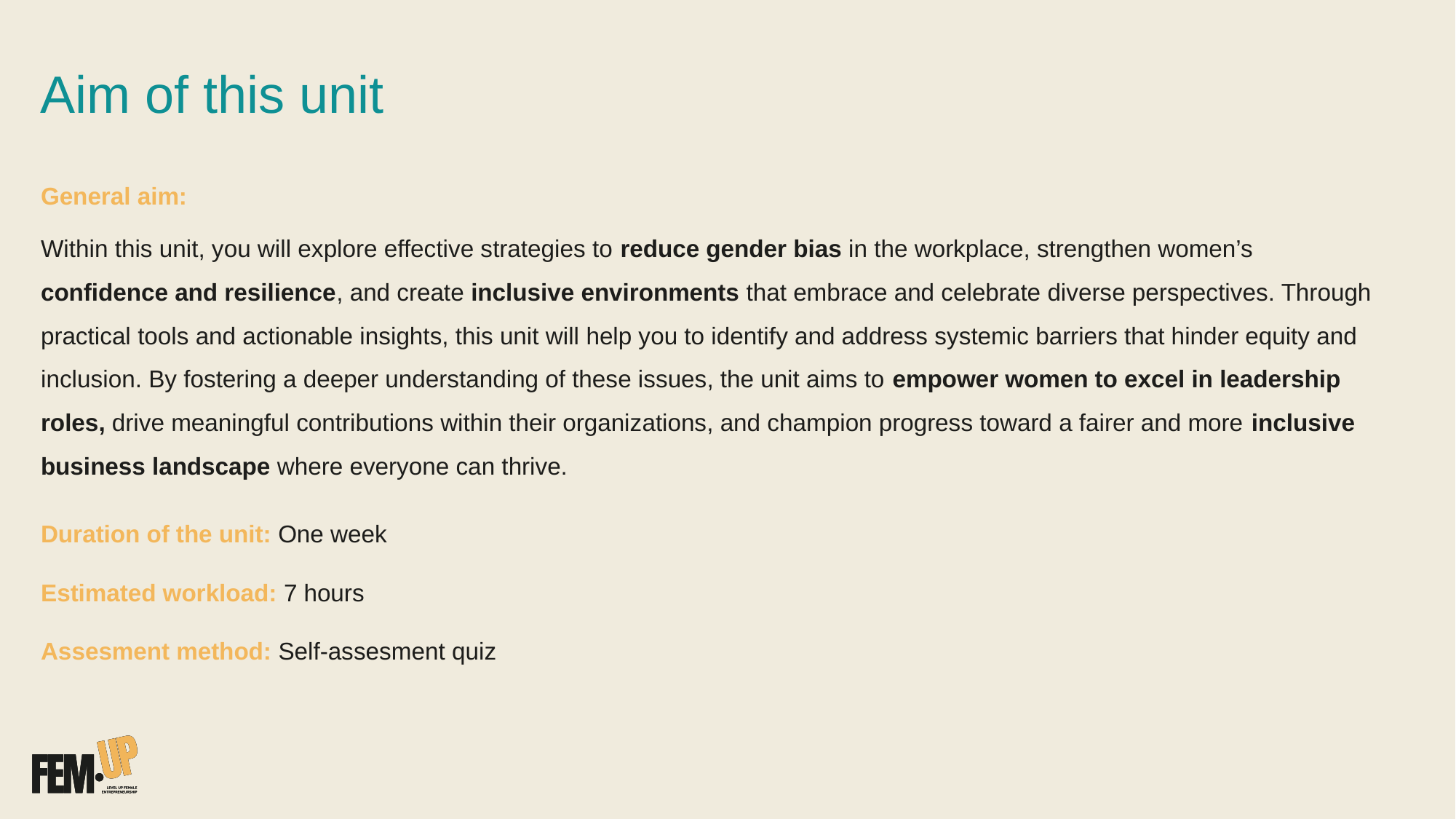

Aim of this unit
General aim:
Within this unit, you will explore effective strategies to reduce gender bias in the workplace, strengthen women’s confidence and resilience, and create inclusive environments that embrace and celebrate diverse perspectives. Through practical tools and actionable insights, this unit will help you to identify and address systemic barriers that hinder equity and inclusion. By fostering a deeper understanding of these issues, the unit aims to empower women to excel in leadership roles, drive meaningful contributions within their organizations, and champion progress toward a fairer and more inclusive business landscape where everyone can thrive.
Duration of the unit: One week
Estimated workload: 7 hours
Assesment method: Self-assesment quiz